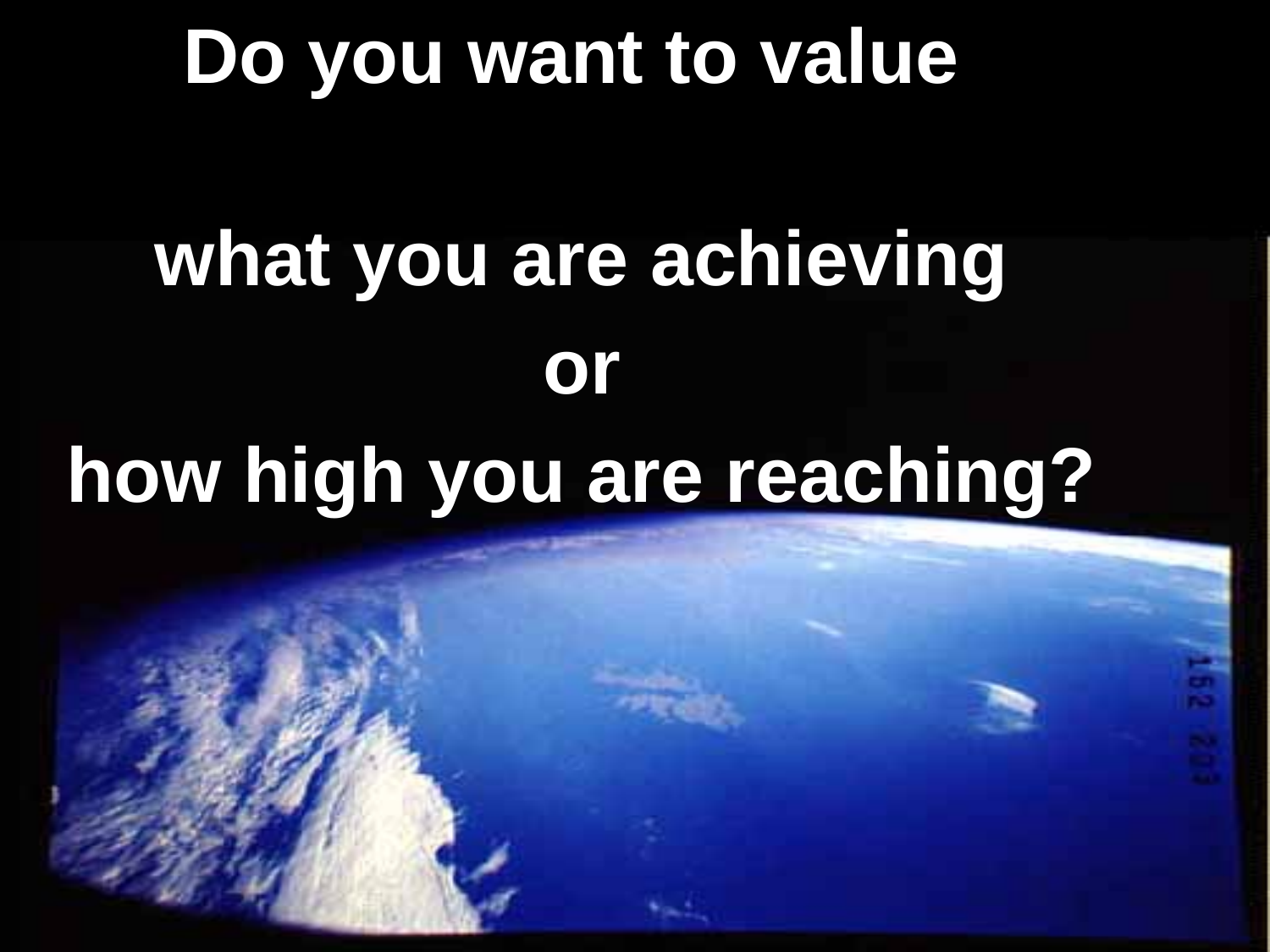

Do you want to value
what you are achieving
or
how high you are reaching?